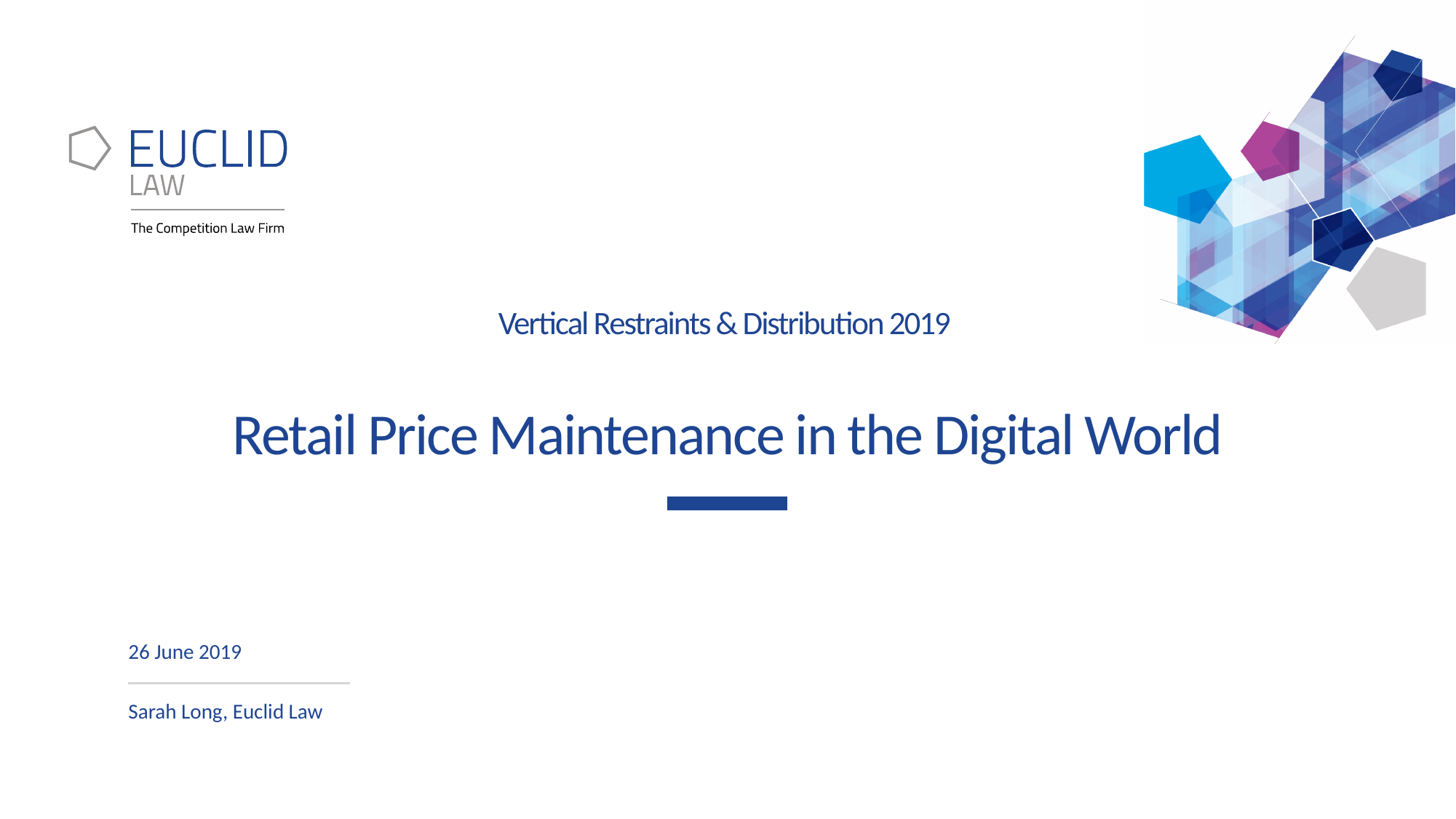

# Vertical Restraints & Distribution 2019 Retail Price Maintenance in the Digital World
26 June 2019
Sarah Long, Euclid Law